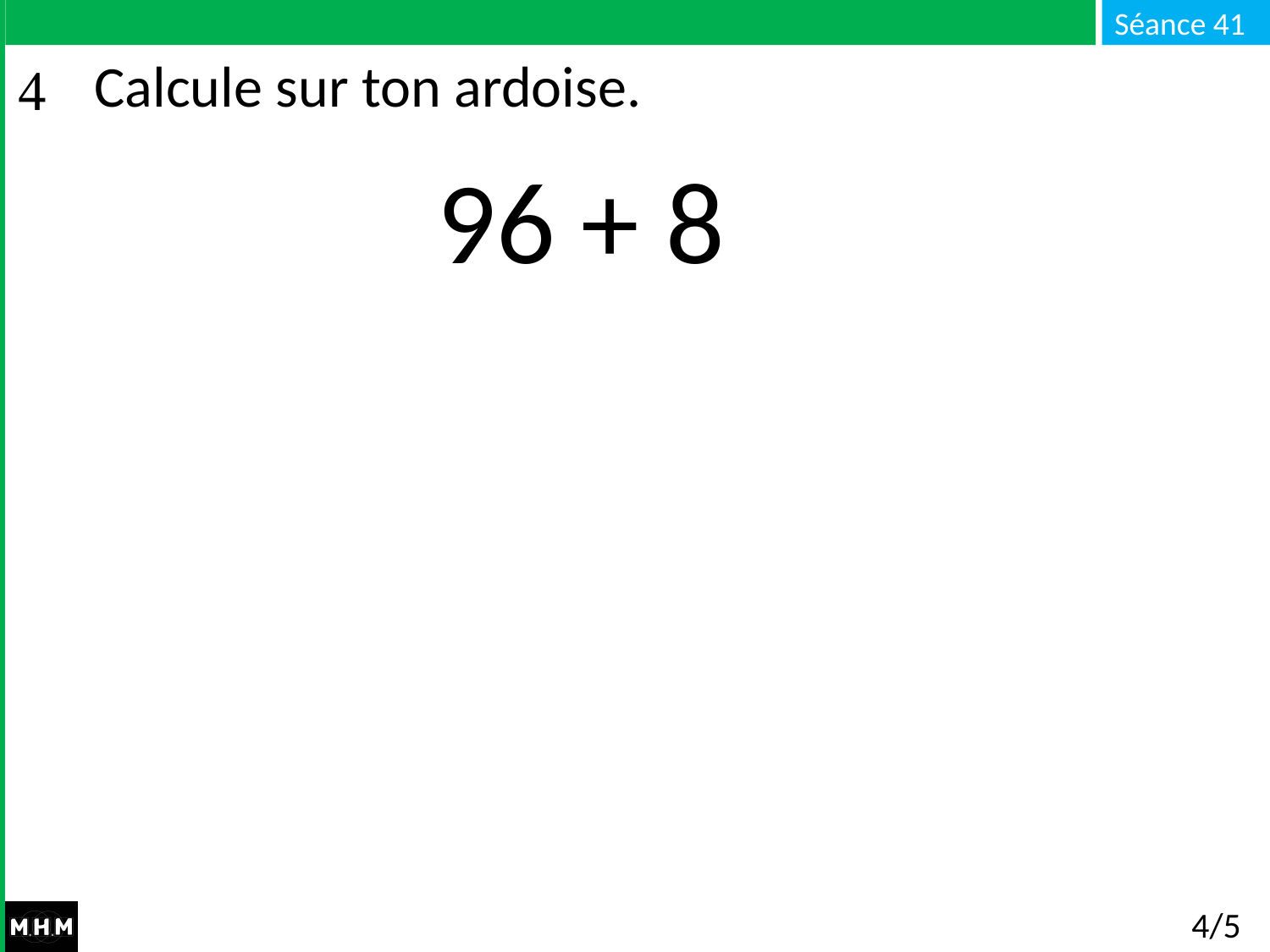

# Calcule sur ton ardoise.
96 + 8
4/5